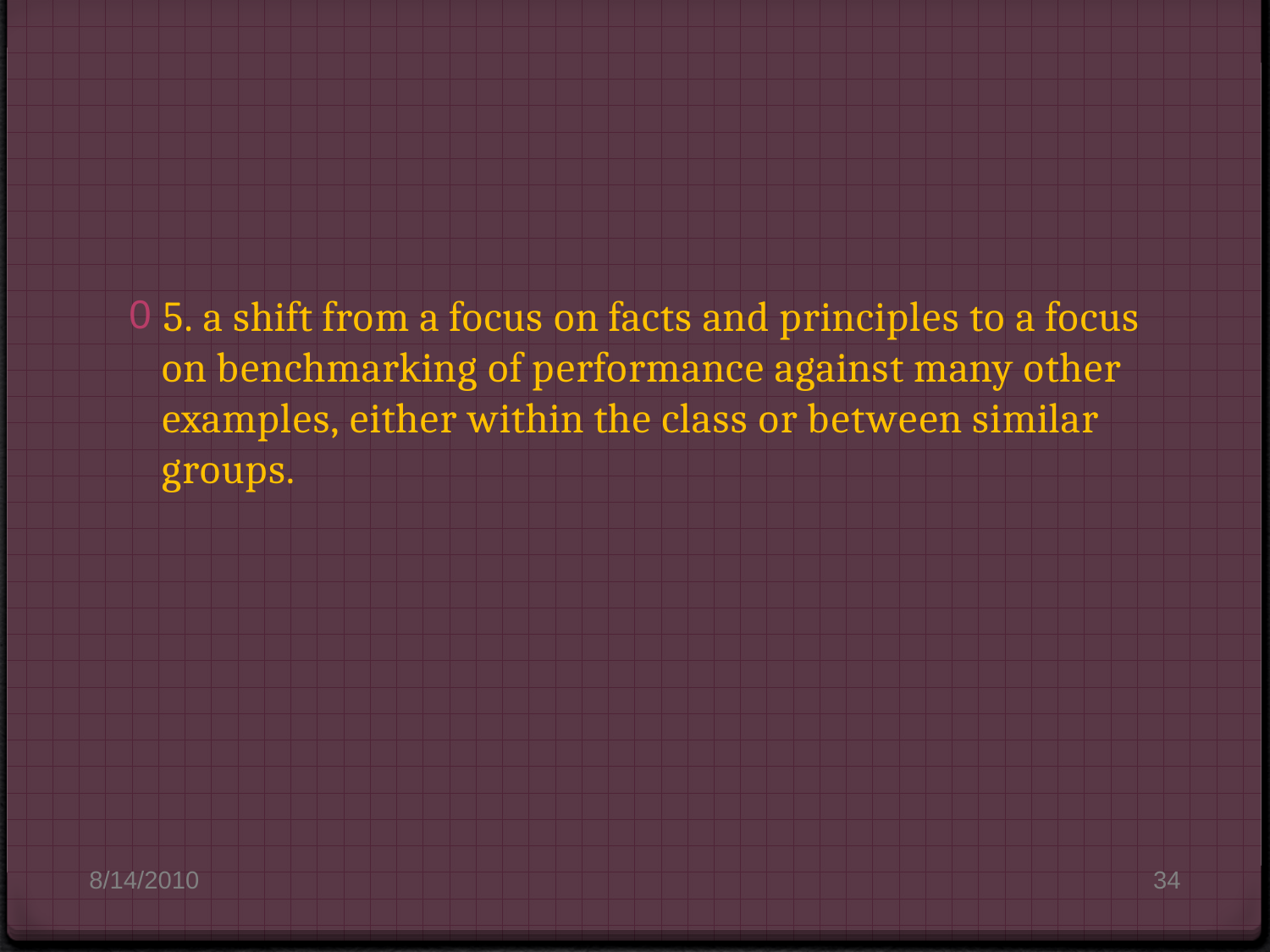

#
5. a shift from a focus on facts and principles to a focus on benchmarking of performance against many other examples, either within the class or between similar groups.
8/14/2010

34